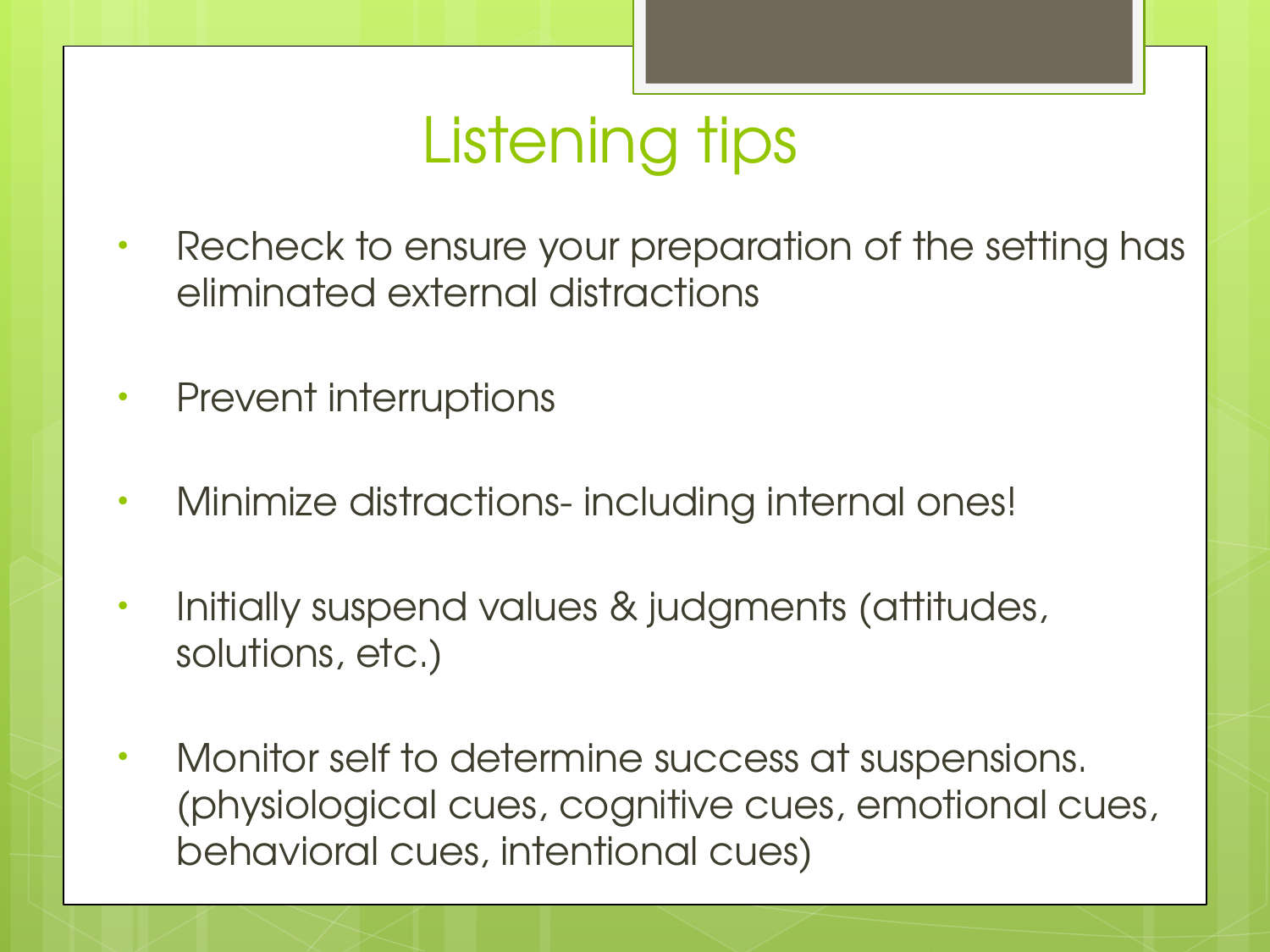

# Listening tips

Recheck to ensure your preparation of the setting has eliminated external distractions

Prevent interruptions

Minimize distractions- including internal ones!

Initially suspend values & judgments (attitudes, solutions, etc.)

Monitor self to determine success at suspensions. (physiological cues, cognitive cues, emotional cues, behavioral cues, intentional cues)